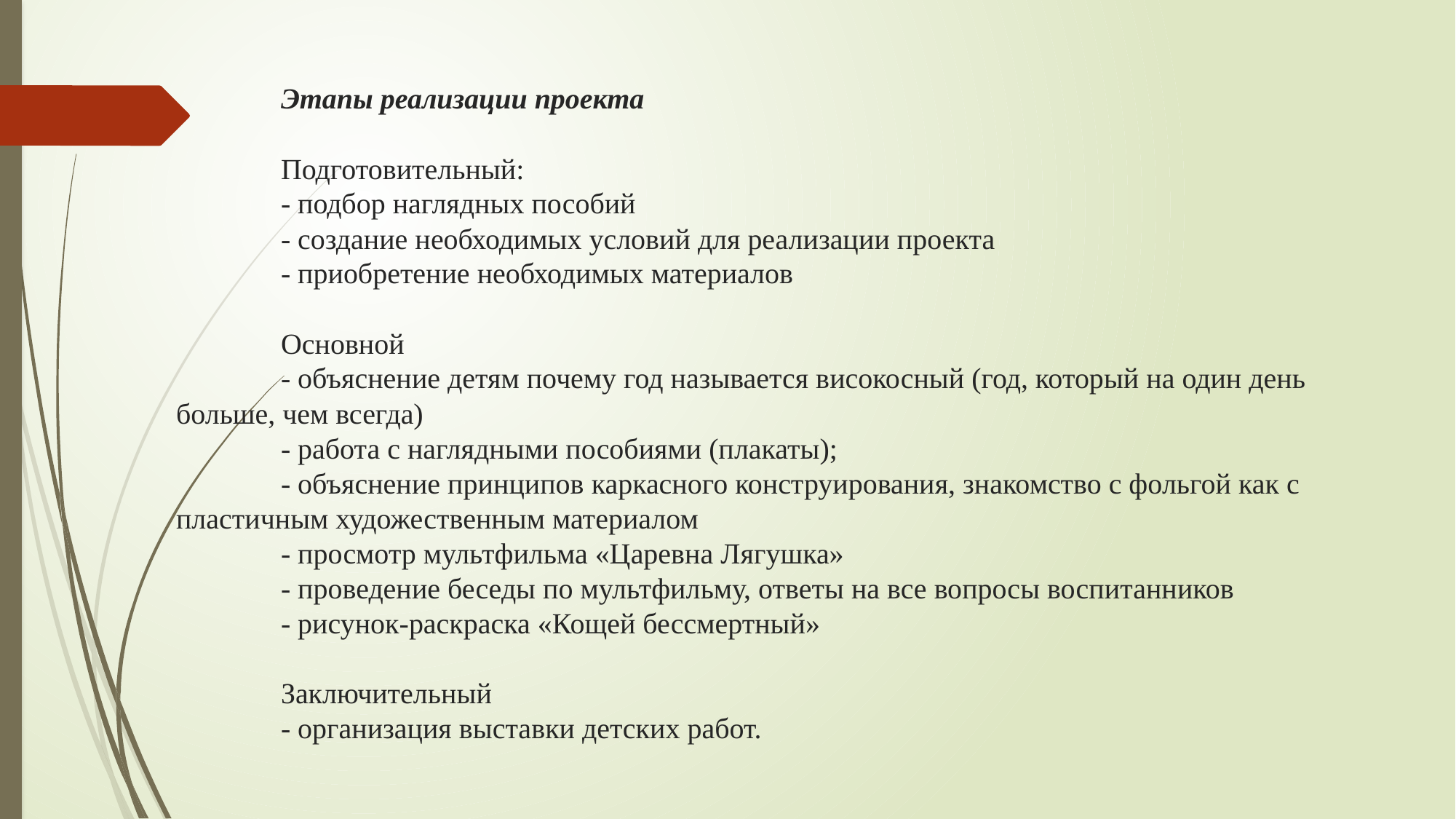

# Этапы реализации проекта Подготовительный: - подбор наглядных пособий - создание необходимых условий для реализации проекта - приобретение необходимых материалов Основной - объяснение детям почему год называется високосный (год, который на один день больше, чем всегда) - работа с наглядными пособиями (плакаты); - объяснение принципов каркасного конструирования, знакомство с фольгой как с пластичным художественным материалом - просмотр мультфильма «Царевна Лягушка» - проведение беседы по мультфильму, ответы на все вопросы воспитанников - рисунок-раскраска «Кощей бессмертный» Заключительный - организация выставки детских работ.